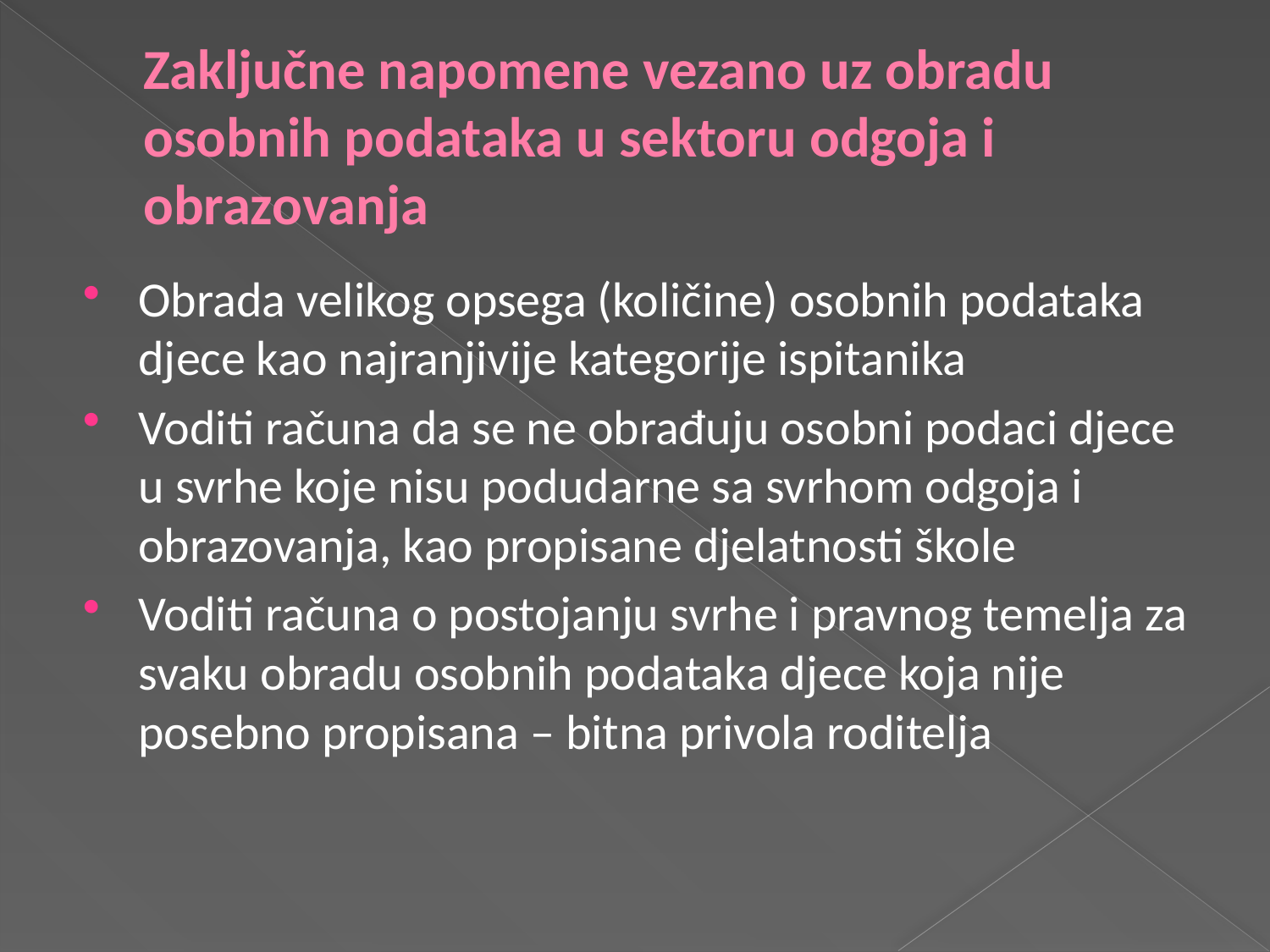

# Zaključne napomene vezano uz obradu osobnih podataka u sektoru odgoja i obrazovanja
Obrada velikog opsega (količine) osobnih podataka djece kao najranjivije kategorije ispitanika
Voditi računa da se ne obrađuju osobni podaci djece u svrhe koje nisu podudarne sa svrhom odgoja i obrazovanja, kao propisane djelatnosti škole
Voditi računa o postojanju svrhe i pravnog temelja za svaku obradu osobnih podataka djece koja nije posebno propisana – bitna privola roditelja